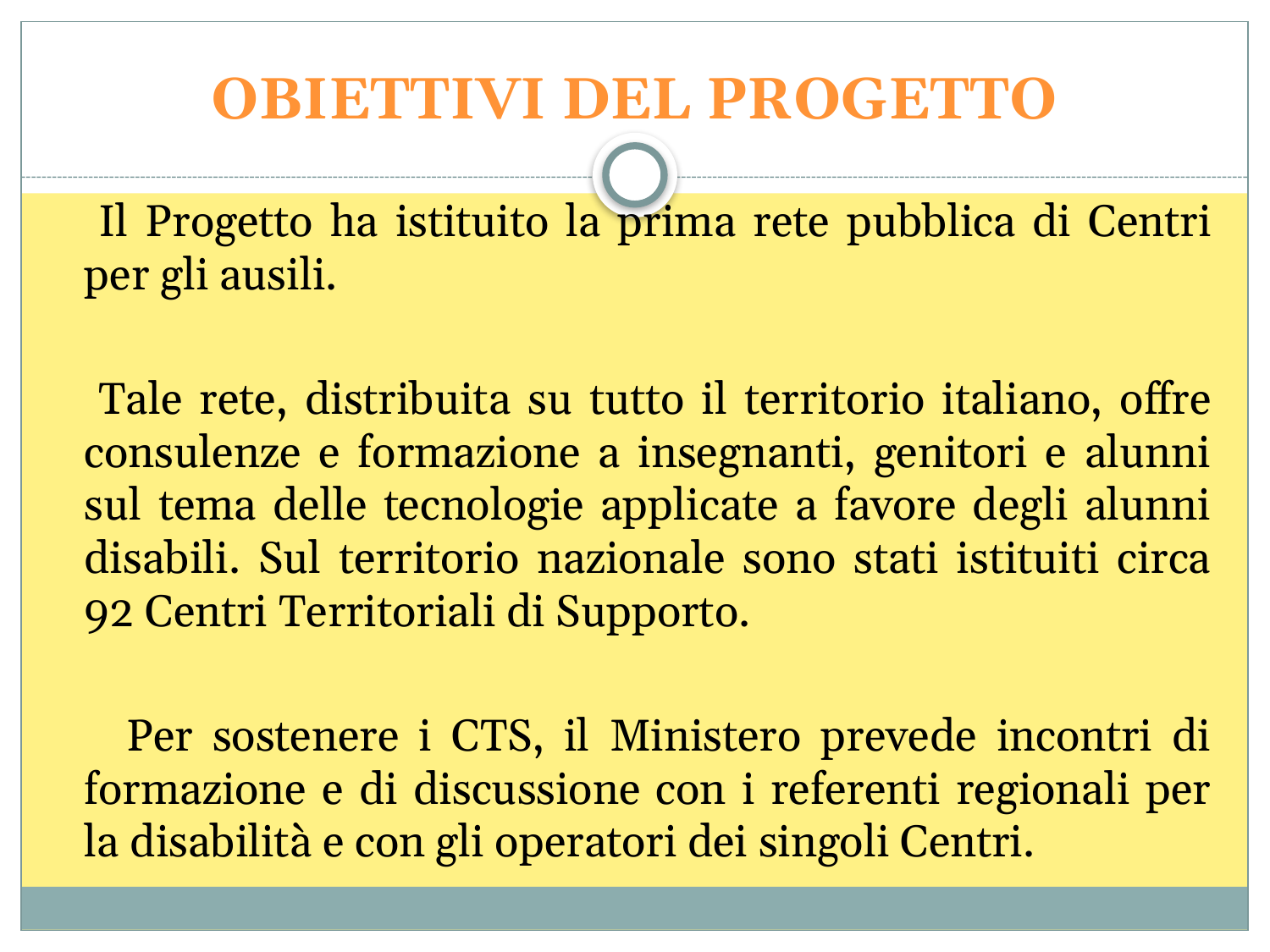

# OBIETTIVI DEL PROGETTO
   Il Progetto ha istituito la prima rete pubblica di Centri per gli ausili.

   Tale rete, distribuita su tutto il territorio italiano, offre consulenze e formazione a insegnanti, genitori e alunni sul tema delle tecnologie applicate a favore degli alunni disabili. Sul territorio nazionale sono stati istituiti circa 92 Centri Territoriali di Supporto.

    Per sostenere i CTS, il Ministero prevede incontri di formazione e di discussione con i referenti regionali per la disabilità e con gli operatori dei singoli Centri.